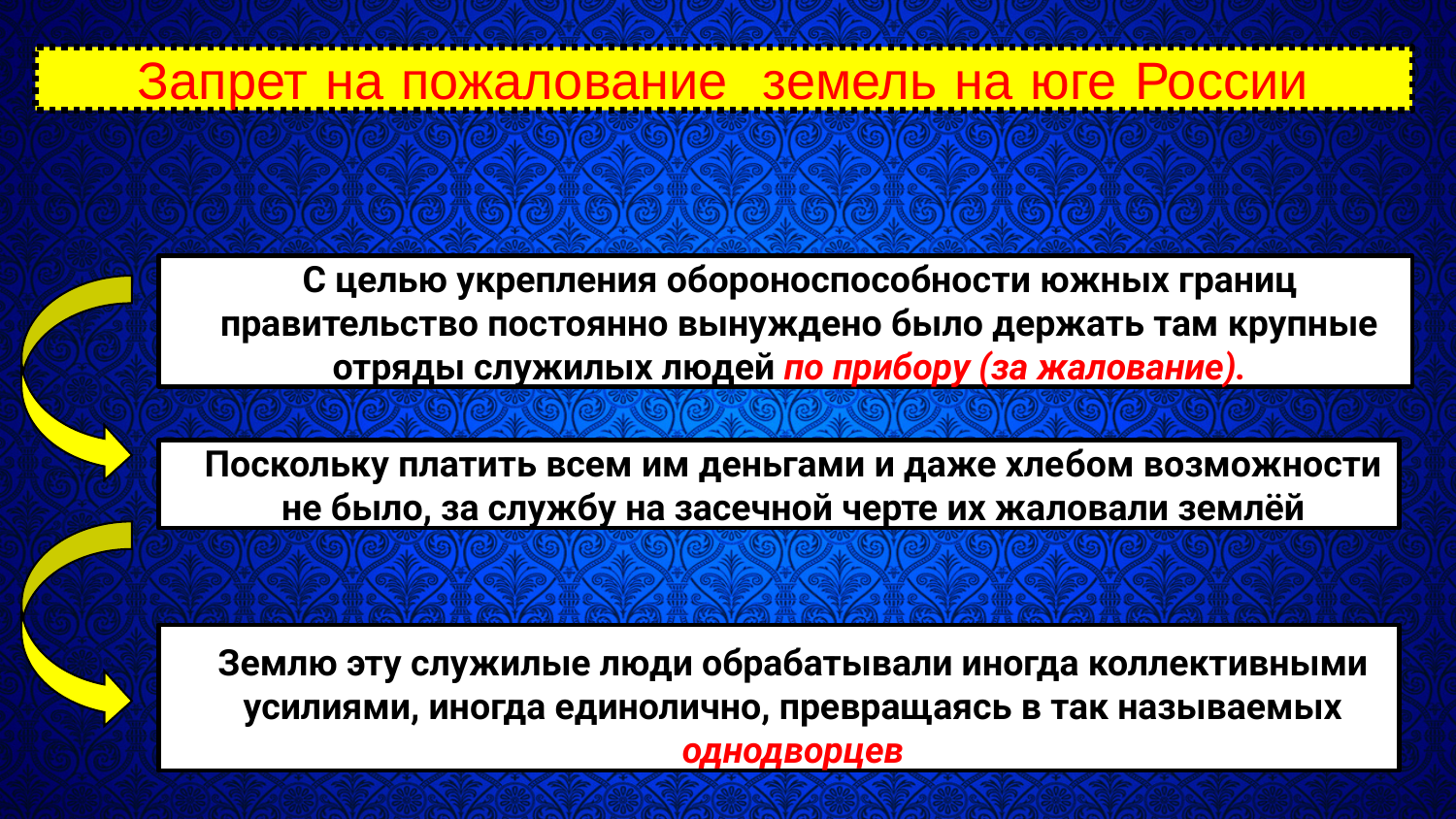

Запрет на пожалование  земель на юге России
С целью укрепления обороноспособнос­ти южных границ правительство постоянно вынуждено было держать там крупные отряды служилых людей по прибору (за жалование).

Поскольку платить всем им деньгами и даже хле­бом возможности не было, за службу на засечной черте их жа­ловали землёй

Землю эту служилые люди обрабатывали иногда коллективными усилиями, иногда единолично, превращаясь в так называемых однодворцев